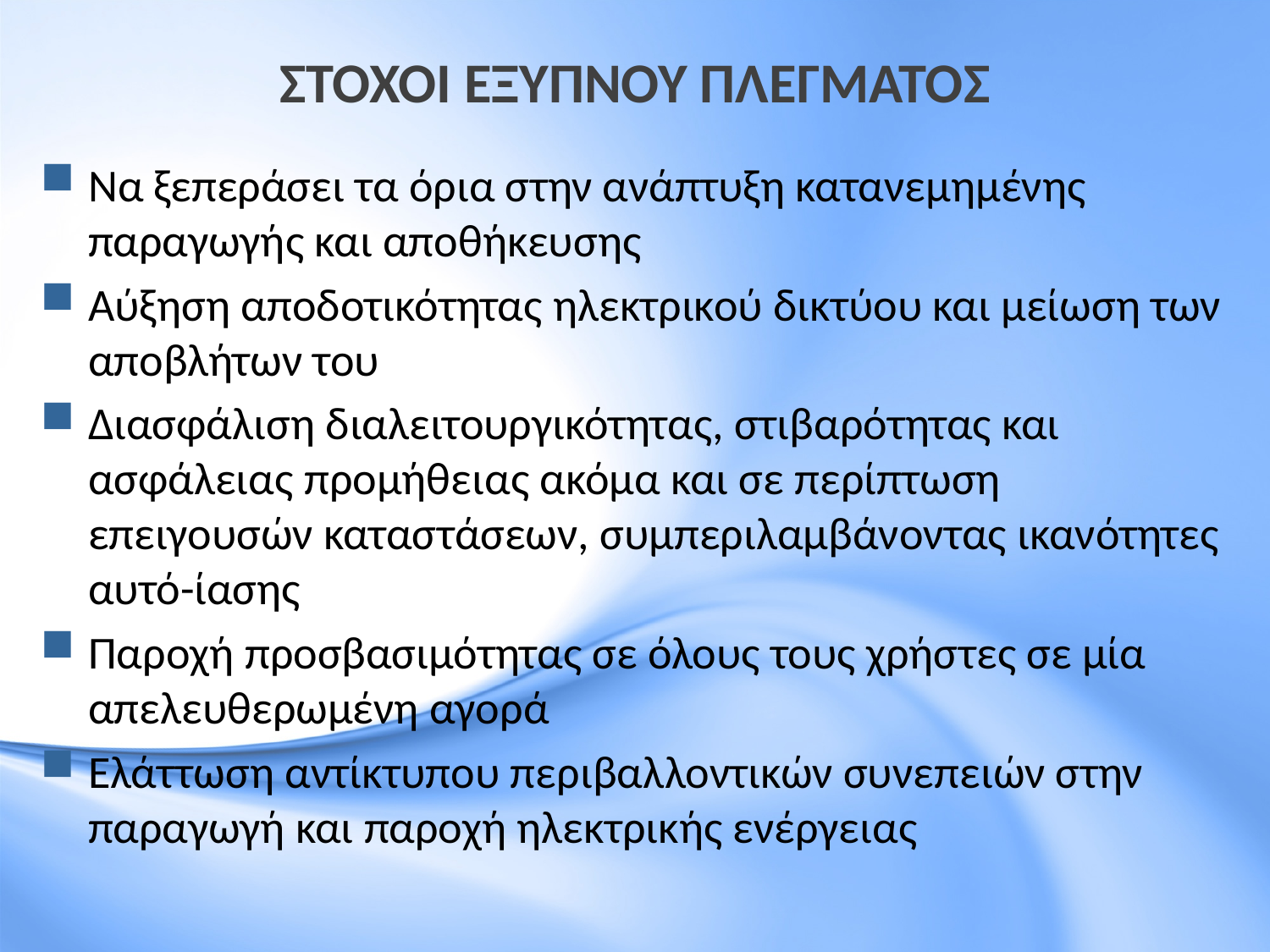

# ΣΤΟΧΟΙ ΕΞΥΠΝΟΥ ΠΛΕΓΜΑΤΟΣ
Να ξεπεράσει τα όρια στην ανάπτυξη κατανεμημένης παραγωγής και αποθήκευσης
Αύξηση αποδοτικότητας ηλεκτρικού δικτύου και μείωση των αποβλήτων του
Διασφάλιση διαλειτουργικότητας, στιβαρότητας και ασφάλειας προμήθειας ακόμα και σε περίπτωση επειγουσών καταστάσεων, συμπεριλαμβάνοντας ικανότητες αυτό-ίασης
Παροχή προσβασιμότητας σε όλους τους χρήστες σε μία απελευθερωμένη αγορά
Ελάττωση αντίκτυπου περιβαλλοντικών συνεπειών στην παραγωγή και παροχή ηλεκτρικής ενέργειας